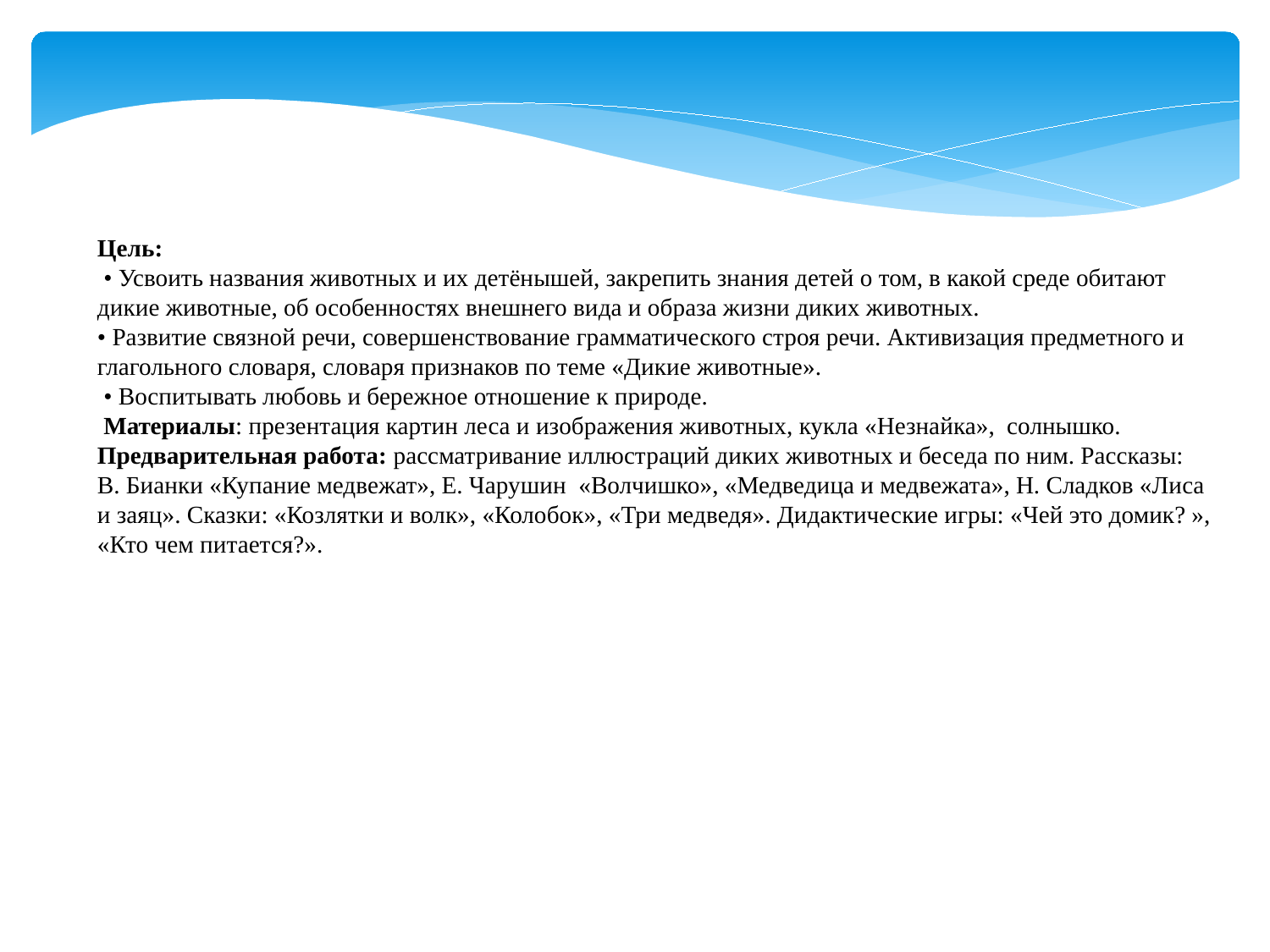

Цель:
 • Усвоить названия животных и их детёнышей, закрепить знания детей о том, в какой среде обитают дикие животные, об особенностях внешнего вида и образа жизни диких животных.
• Развитие связной речи, совершенствование грамматического строя речи. Активизация предметного и глагольного словаря, словаря признаков по теме «Дикие животные».
 • Воспитывать любовь и бережное отношение к природе.
 Материалы: презентация картин леса и изображения животных, кукла «Незнайка»,  солнышко.
Предварительная работа: рассматривание иллюстраций диких животных и беседа по ним. Рассказы: В. Бианки «Купание медвежат», Е. Чарушин  «Волчишко», «Медведица и медвежата», Н. Сладков «Лиса и заяц». Сказки: «Козлятки и волк», «Колобок», «Три медведя». Дидактические игры: «Чей это домик? », «Кто чем питается?».